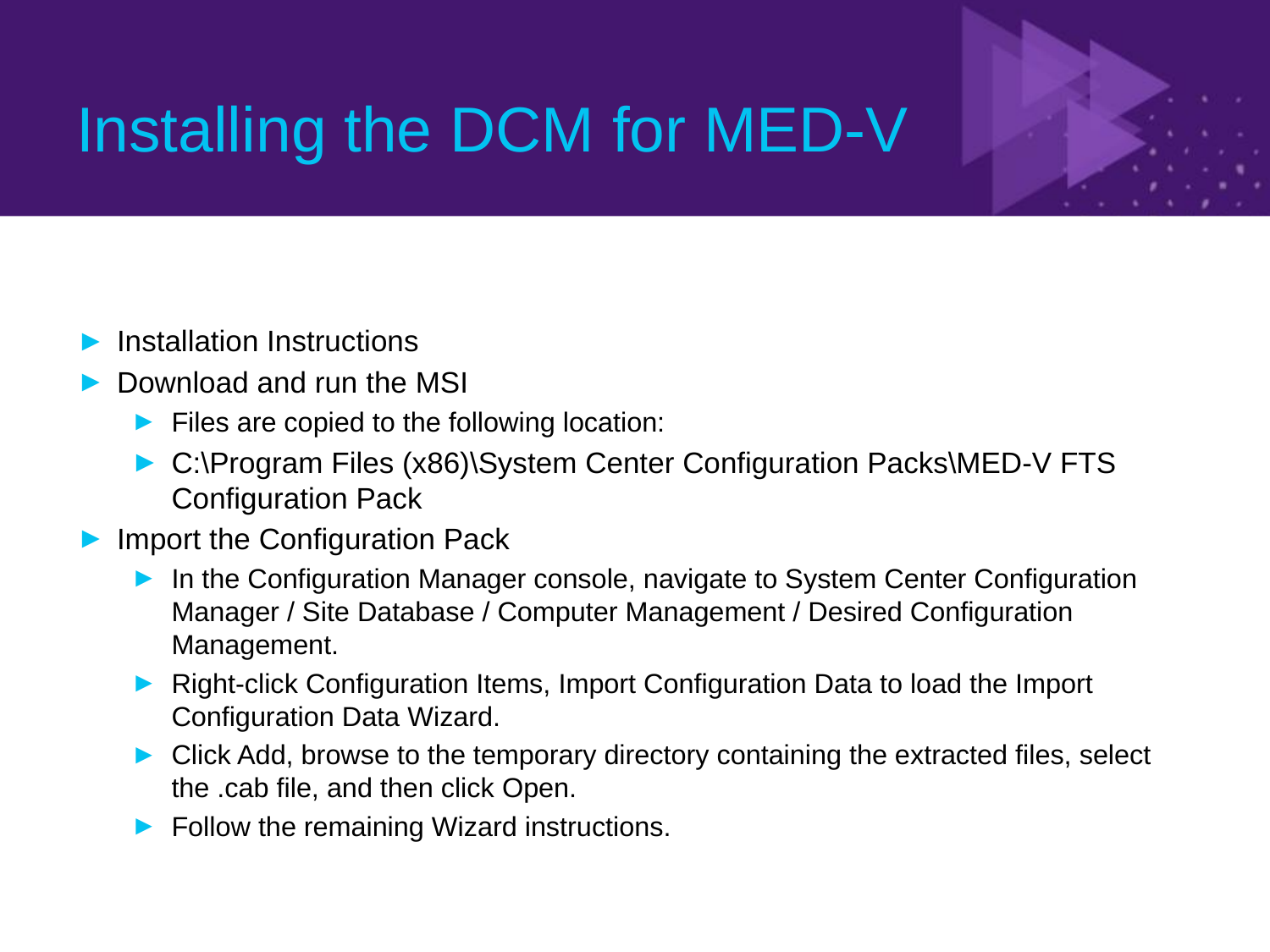

# Installing the DCM for MED-V
Installation Instructions
Download and run the MSI
Files are copied to the following location:
C:\Program Files (x86)\System Center Configuration Packs\MED-V FTS Configuration Pack
Import the Configuration Pack
In the Configuration Manager console, navigate to System Center Configuration Manager / Site Database / Computer Management / Desired Configuration Management.
Right-click Configuration Items, Import Configuration Data to load the Import Configuration Data Wizard.
Click Add, browse to the temporary directory containing the extracted files, select the .cab file, and then click Open.
Follow the remaining Wizard instructions.